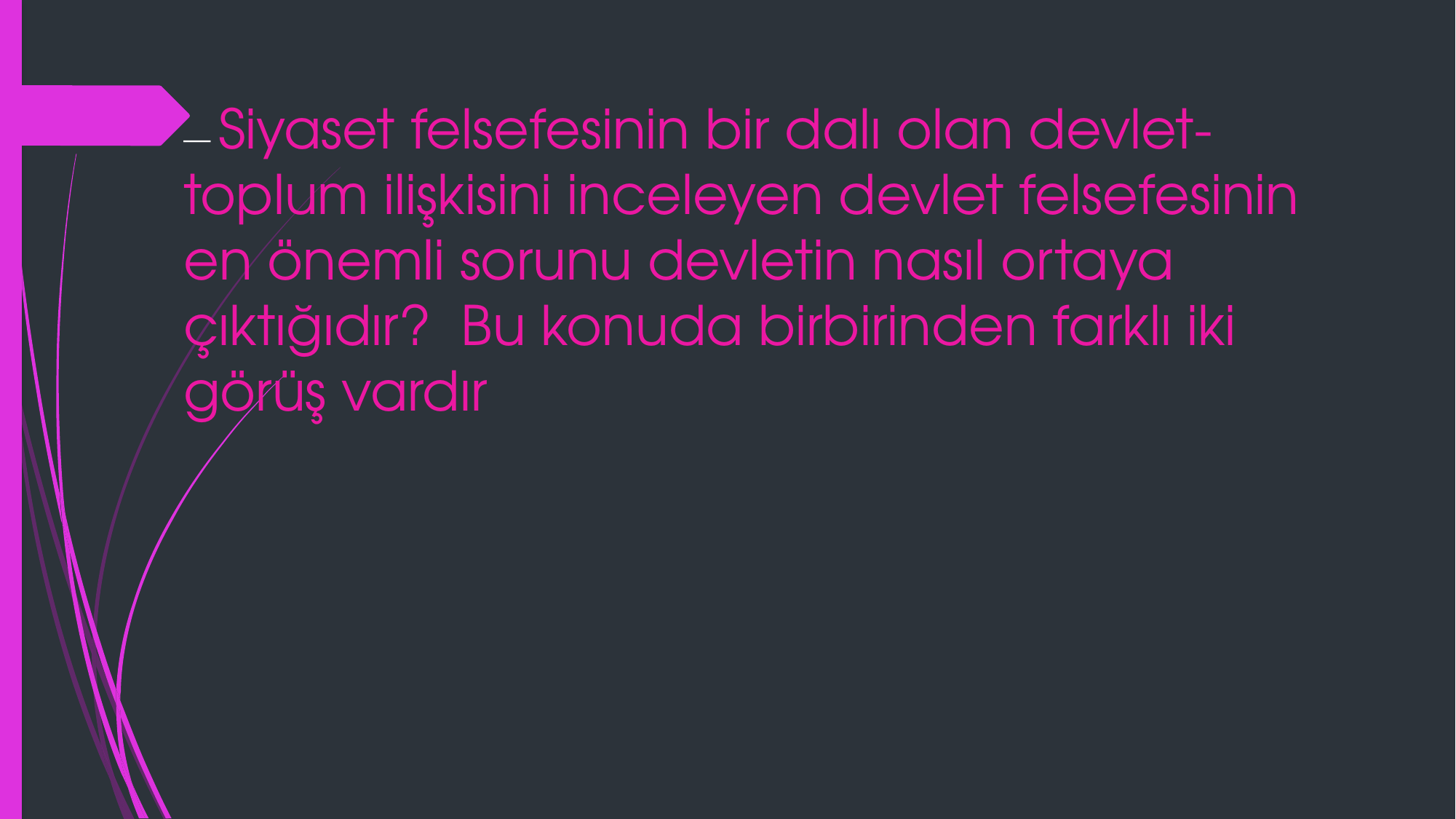

— Siyaset felsefesinin bir dalı olan devlet-toplum ilişkisini inceleyen devlet felsefesinin en önemli sorunu devletin nasıl ortaya çıktığıdır?  Bu konuda birbirinden farklı iki görüş vardır